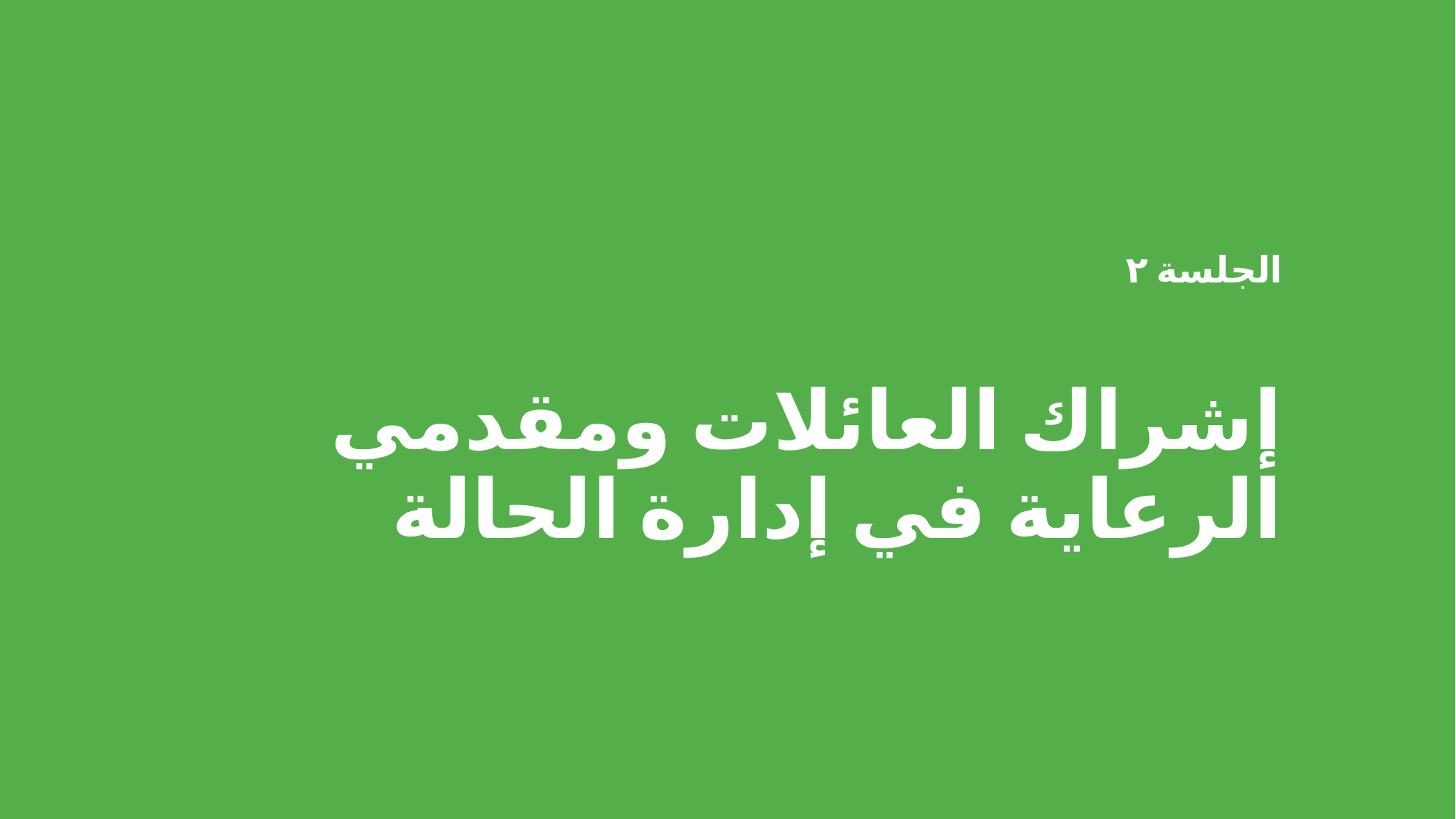

# الجلسة ٢ إشراك العائلات ومقدمي الرعاية في إدارة الحالة